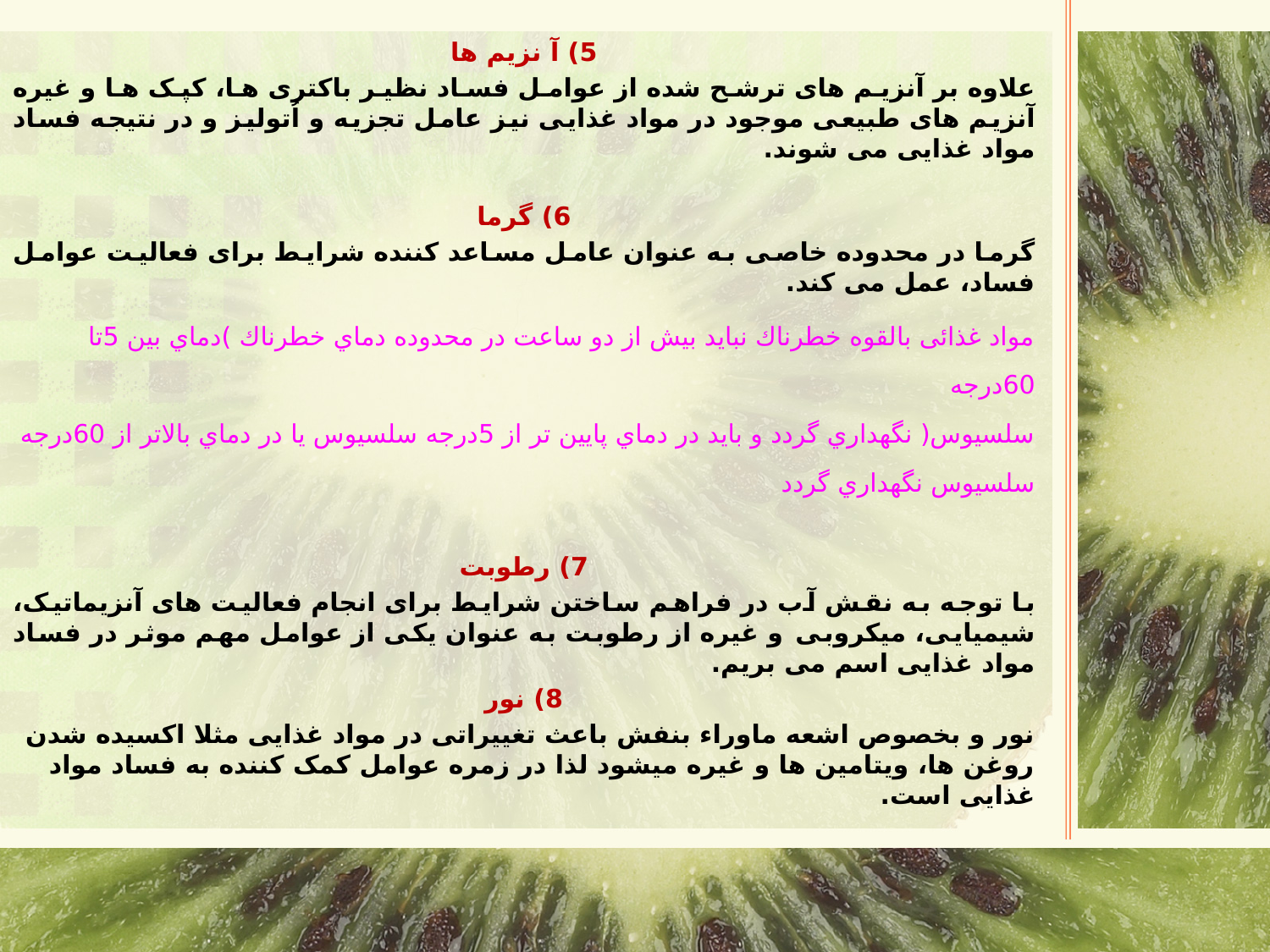

5) آ نزیم ها
علاوه بر آنزیم های ترشح شده از عوامل فساد نظیر باکتری ها، کپک ها و غیره آنزیم های طبیعی موجود در مواد غذایی نیز عامل تجزیه و اُتولیز و در نتیجه فساد مواد غذایی می شوند.

6) گرما
گرما در محدوده خاصی به عنوان عامل مساعد کننده شرایط برای فعالیت عوامل فساد، عمل می کند.
مواد غذائی بالقوه خطرناك نباید بیش از دو ساعت در محدوده دماي خطرناك )دماي بین 5تا 60درجه
سلسیوس( نگهداري گردد و باید در دماي پایین تر از 5درجه سلسیوس یا در دماي بالاتر از 60درجه
سلسیوس نگهداري گردد
7) رطوبت
با توجه به نقش آب در فراهم ساختن شرایط برای انجام فعالیت های آنزیماتیک، شیمیایی، میکروبی و غیره از رطوبت به عنوان یکی از عوامل مهم موثر در فساد مواد غذایی اسم می بریم.
8) نور
نور و بخصوص اشعه ماوراء بنفش باعث تغییراتی در مواد غذایی مثلا اکسیده شدن روغن ها، ویتامین ها و غیره میشود لذا در زمره عوامل کمک کننده به فساد مواد غذایی است.